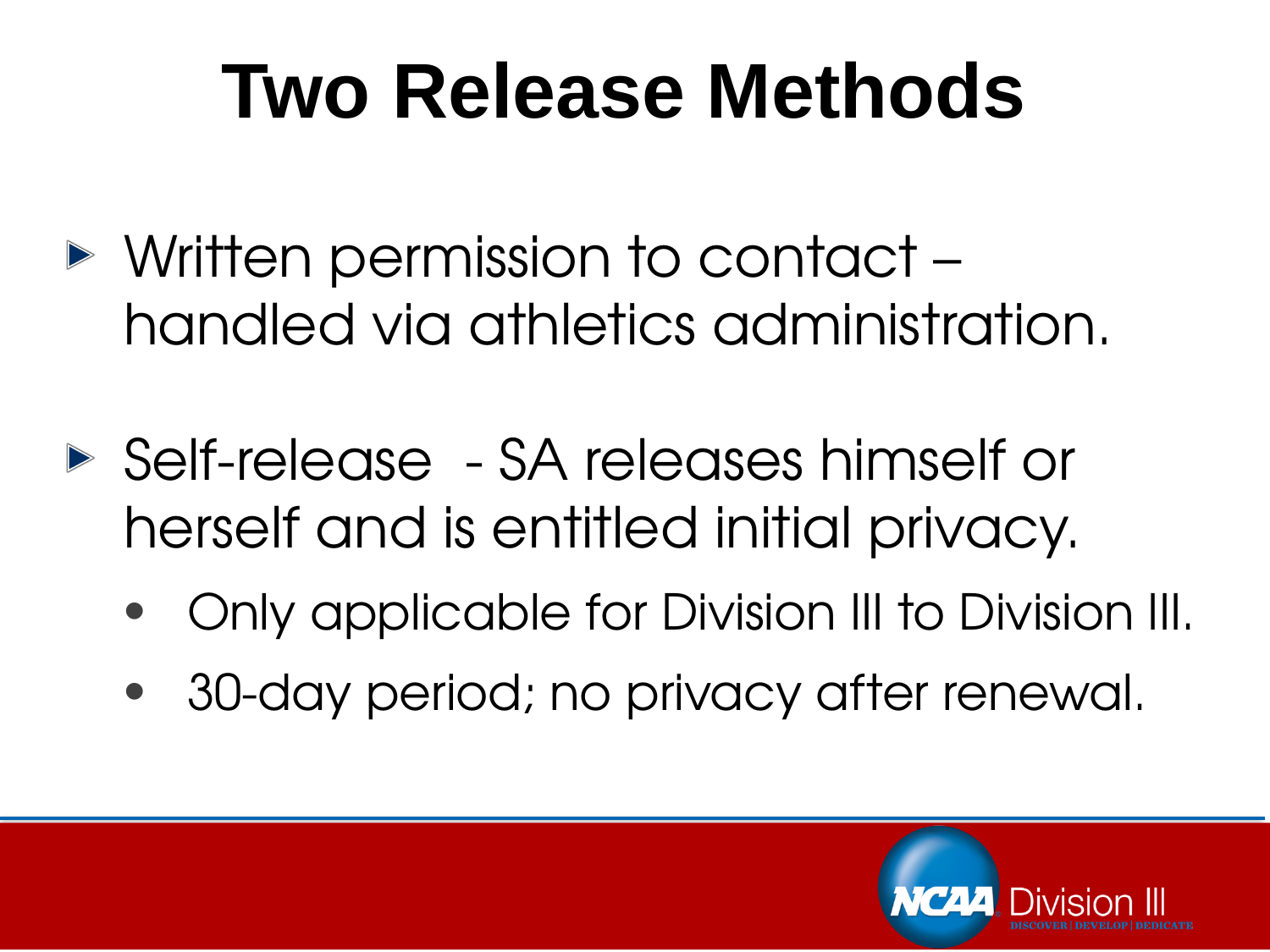

Two Release Methods
Written permission to contact – handled via athletics administration.

Self-release  - SA releases himself or herself and is entitled initial privacy.

Only applicable for Division III to Division III.

30-day period; no privacy after renewal.